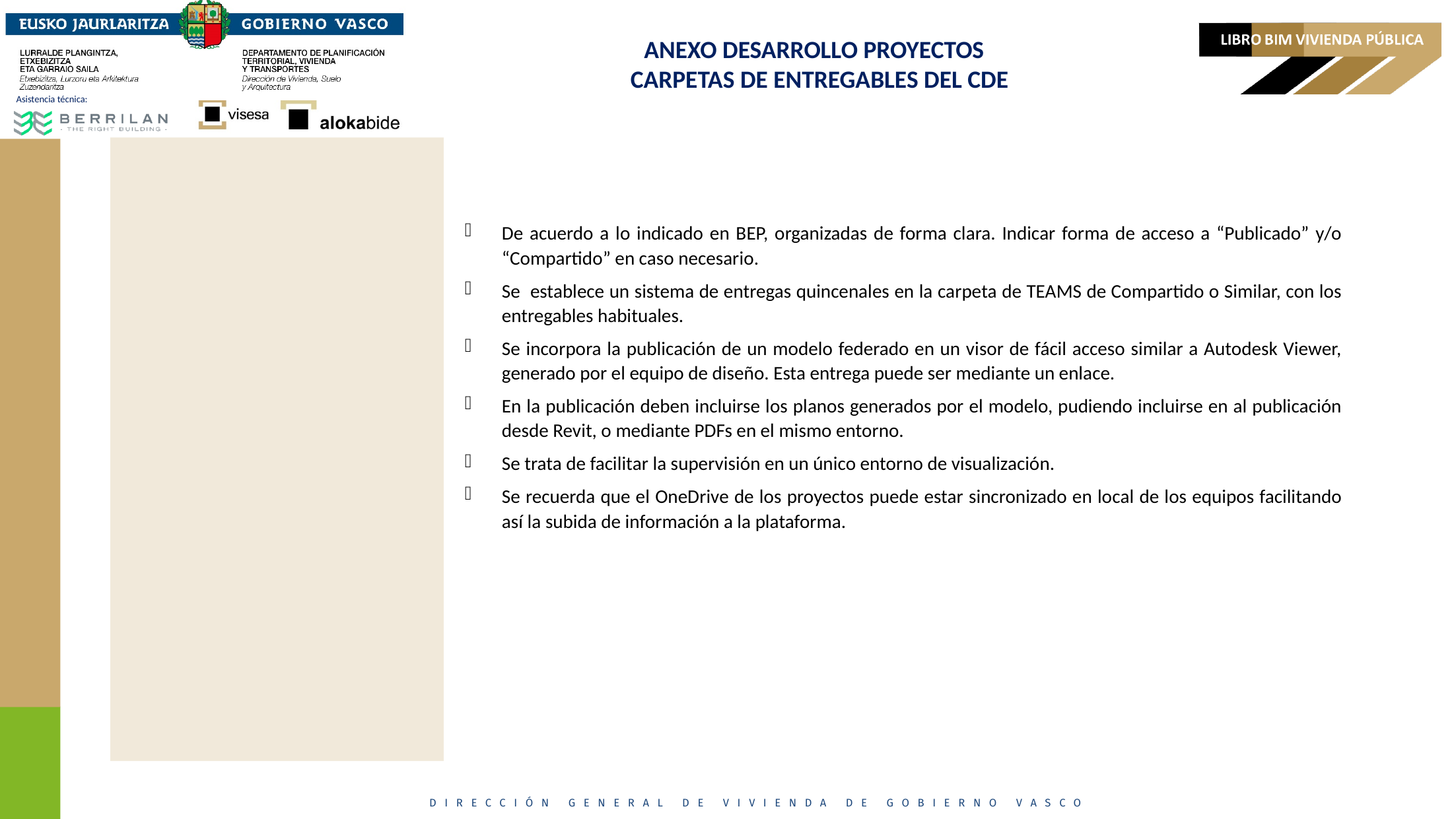

# ANEXO DESARROLLO PROYECTOS CARPETAS DE ENTREGABLES DEL CDE
De acuerdo a lo indicado en BEP, organizadas de forma clara. Indicar forma de acceso a “Publicado” y/o “Compartido” en caso necesario.
Se  establece un sistema de entregas quincenales en la carpeta de TEAMS de Compartido o Similar, con los entregables habituales.
Se incorpora la publicación de un modelo federado en un visor de fácil acceso similar a Autodesk Viewer, generado por el equipo de diseño. Esta entrega puede ser mediante un enlace.
En la publicación deben incluirse los planos generados por el modelo, pudiendo incluirse en al publicación desde Revit, o mediante PDFs en el mismo entorno.
Se trata de facilitar la supervisión en un único entorno de visualización.
Se recuerda que el OneDrive de los proyectos puede estar sincronizado en local de los equipos facilitando así la subida de información a la plataforma.